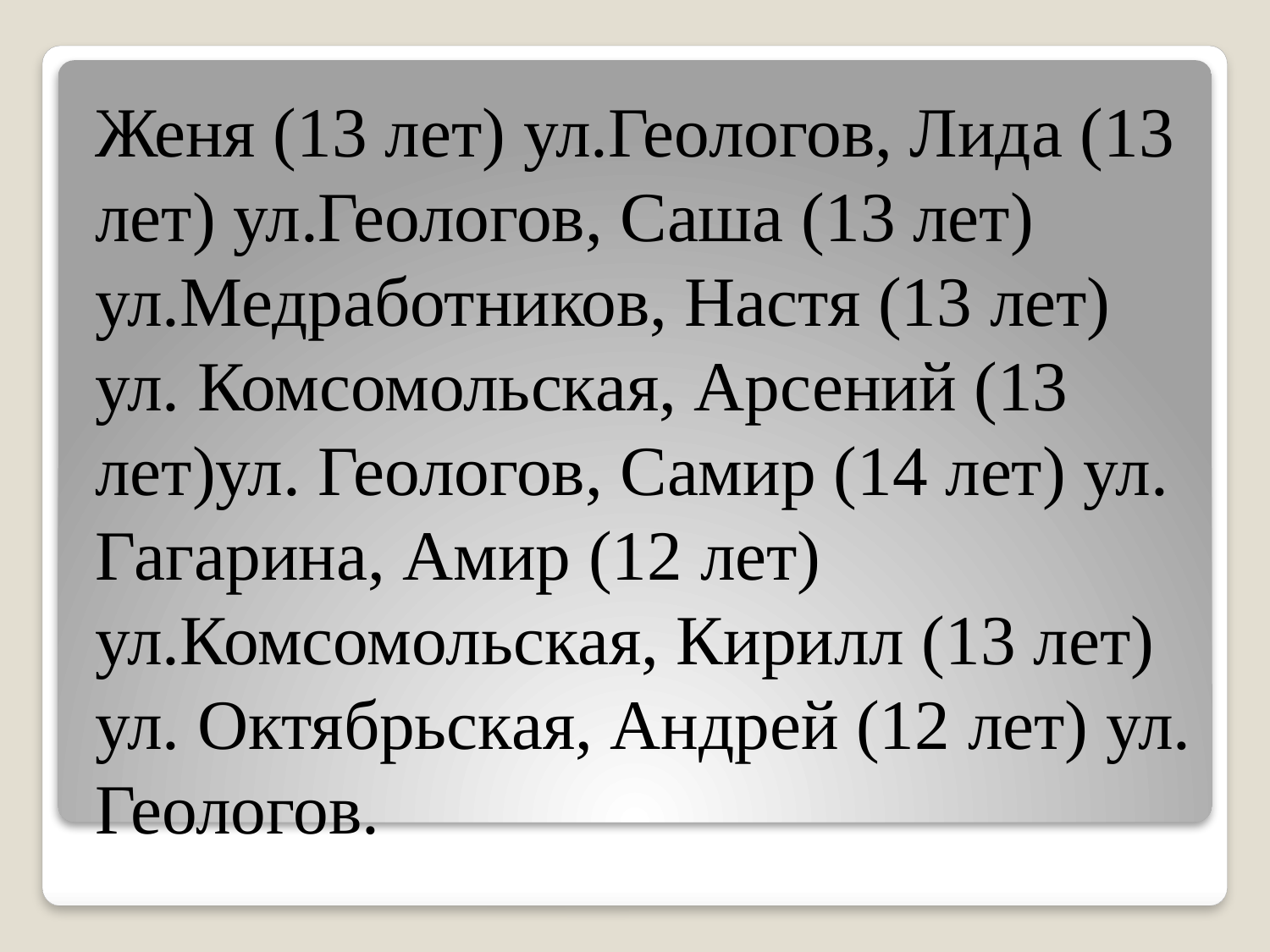

Женя (13 лет) ул.Геологов, Лида (13 лет) ул.Геологов, Саша (13 лет) ул.Медработников, Настя (13 лет) ул. Комсомольская, Арсений (13 лет)ул. Геологов, Самир (14 лет) ул. Гагарина, Амир (12 лет) ул.Комсомольская, Кирилл (13 лет) ул. Октябрьская, Андрей (12 лет) ул. Геологов.